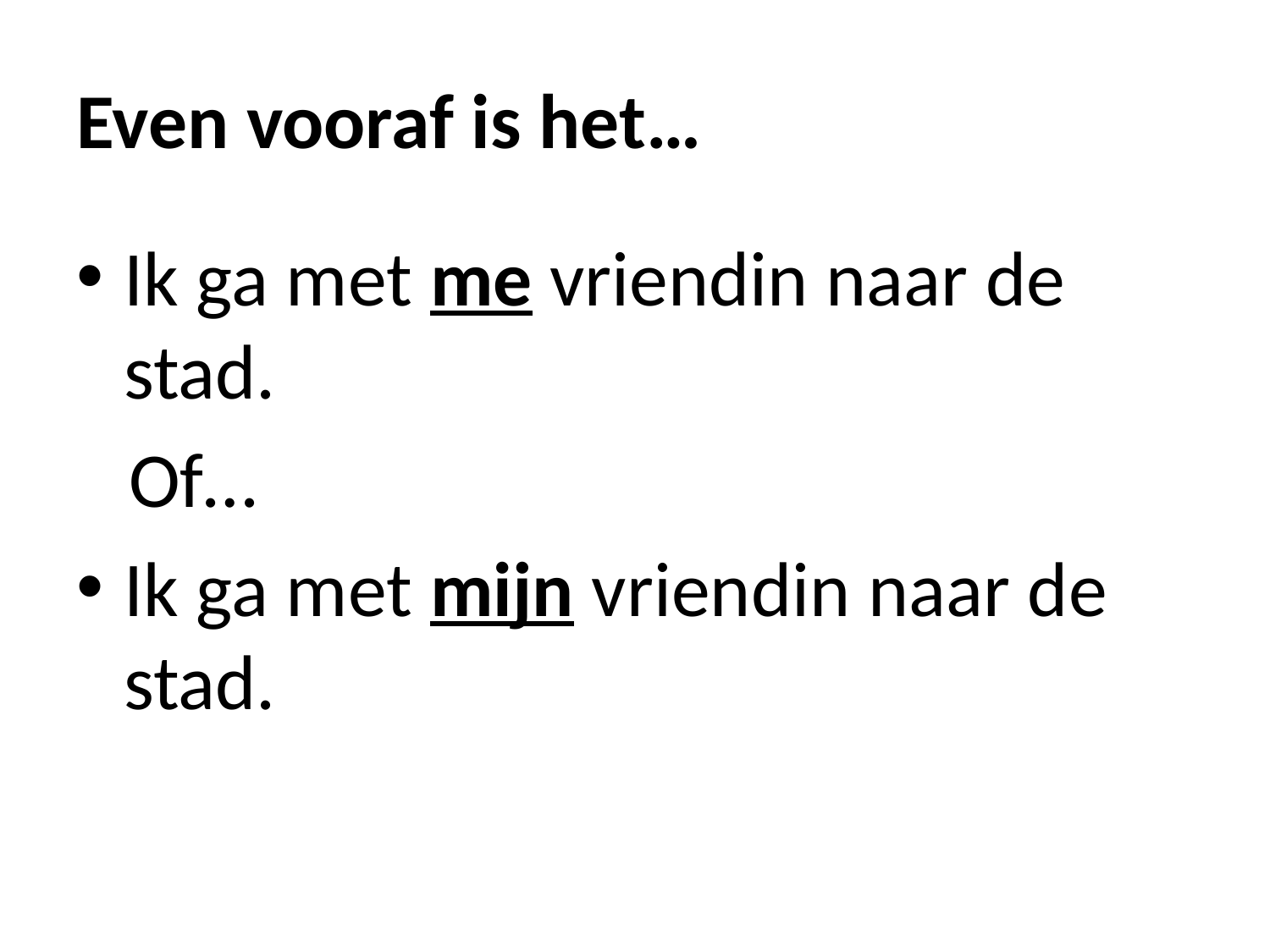

# Even vooraf is het…
Ik ga met me vriendin naar de stad.
   Of…
Ik ga met mijn vriendin naar de stad.